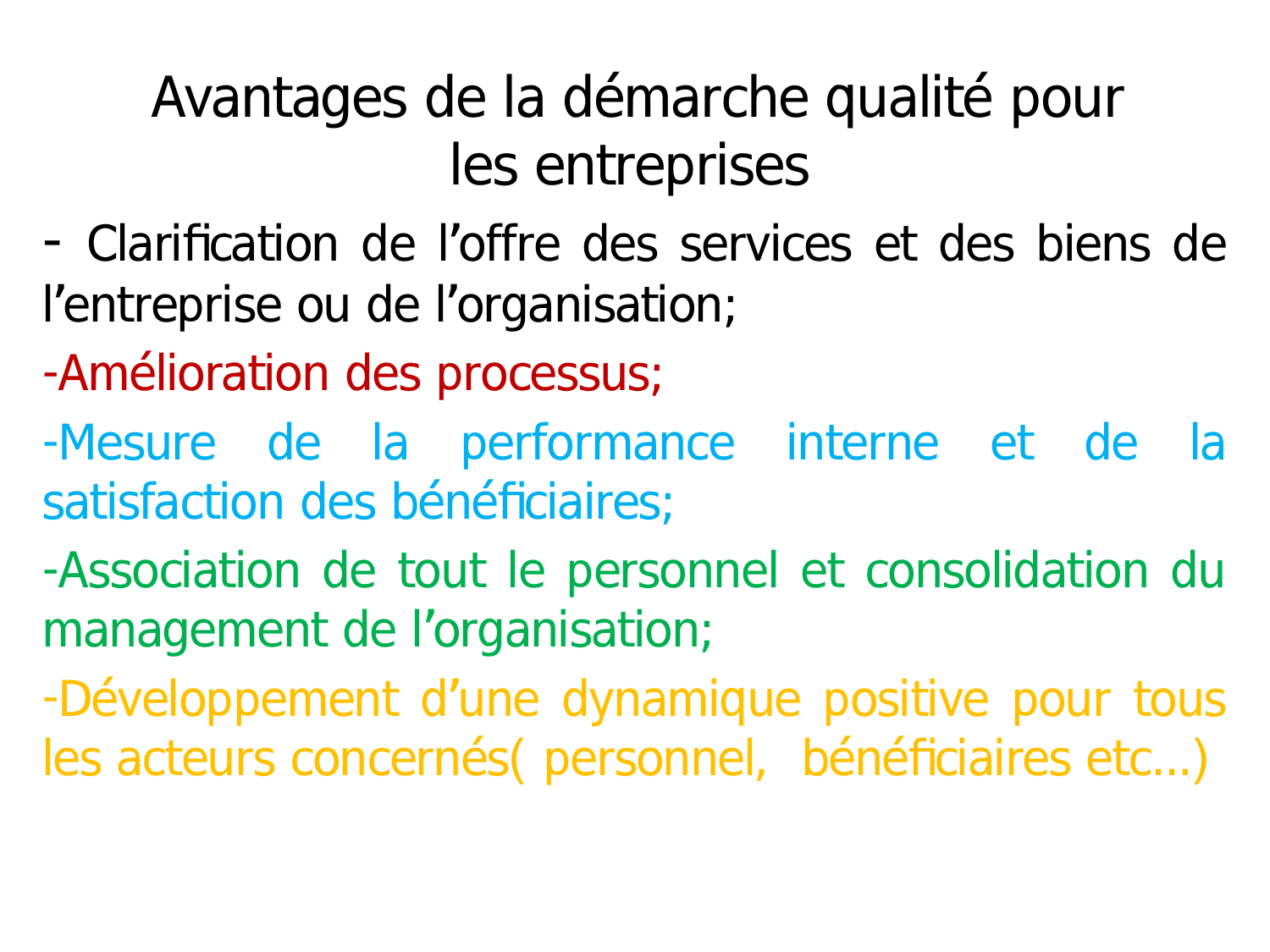

# Avantages de la démarche qualité pour les entreprises
- Clarification de l’offre des services et des biens de l’entreprise ou de l’organisation;
Amélioration des processus;
Mesure de la performance interne et de la satisfaction des bénéficiaires;
Association de tout le personnel et consolidation du management de l’organisation;
Développement d’une dynamique positive pour tous les acteurs concernés( personnel,  bénéficiaires etc…)